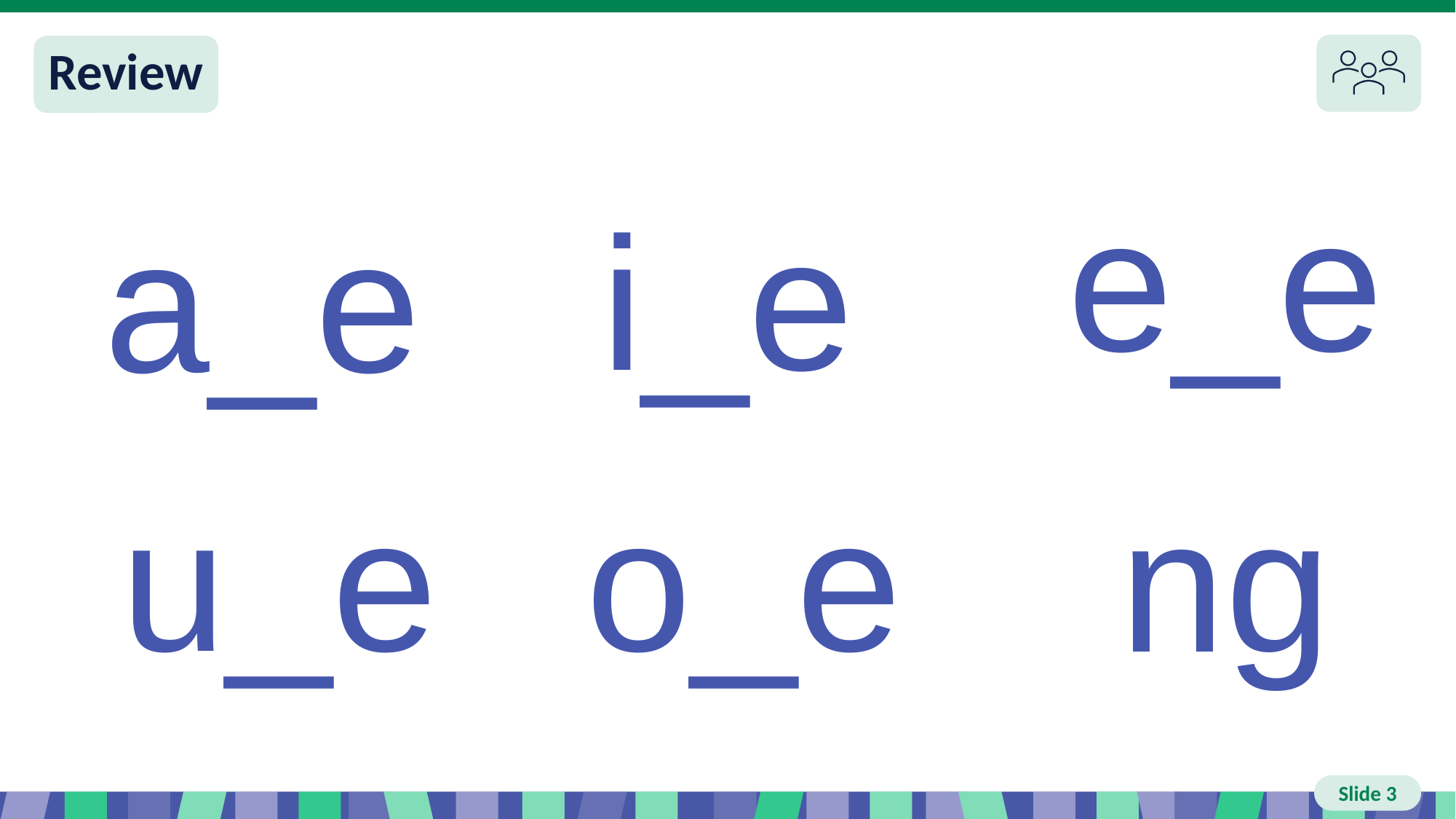

# Slide 3 Review

e_e
a_e
o_e
ng
i_e
u_e